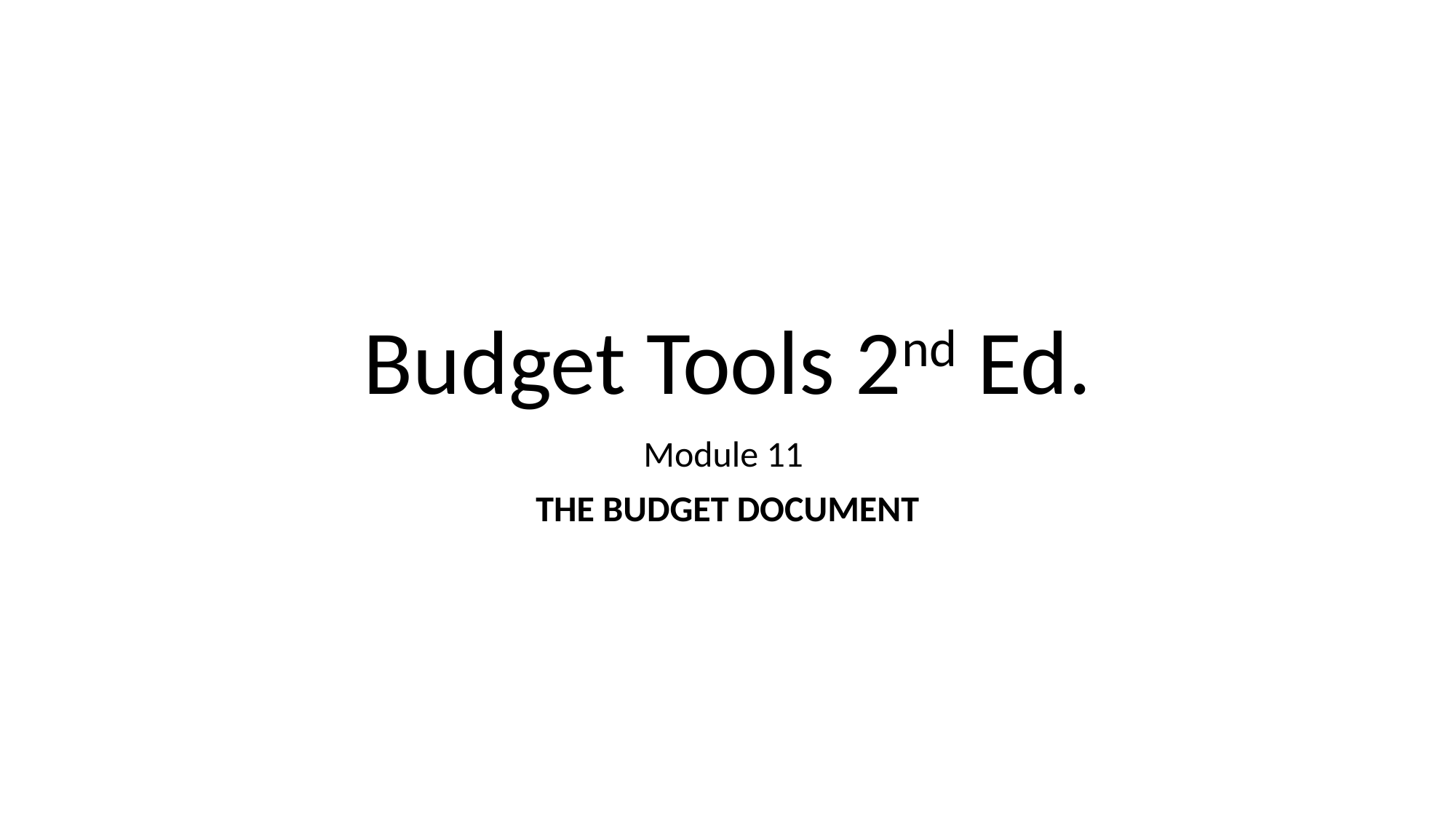

# Budget Tools 2nd Ed.
Module 11
The Budget Document